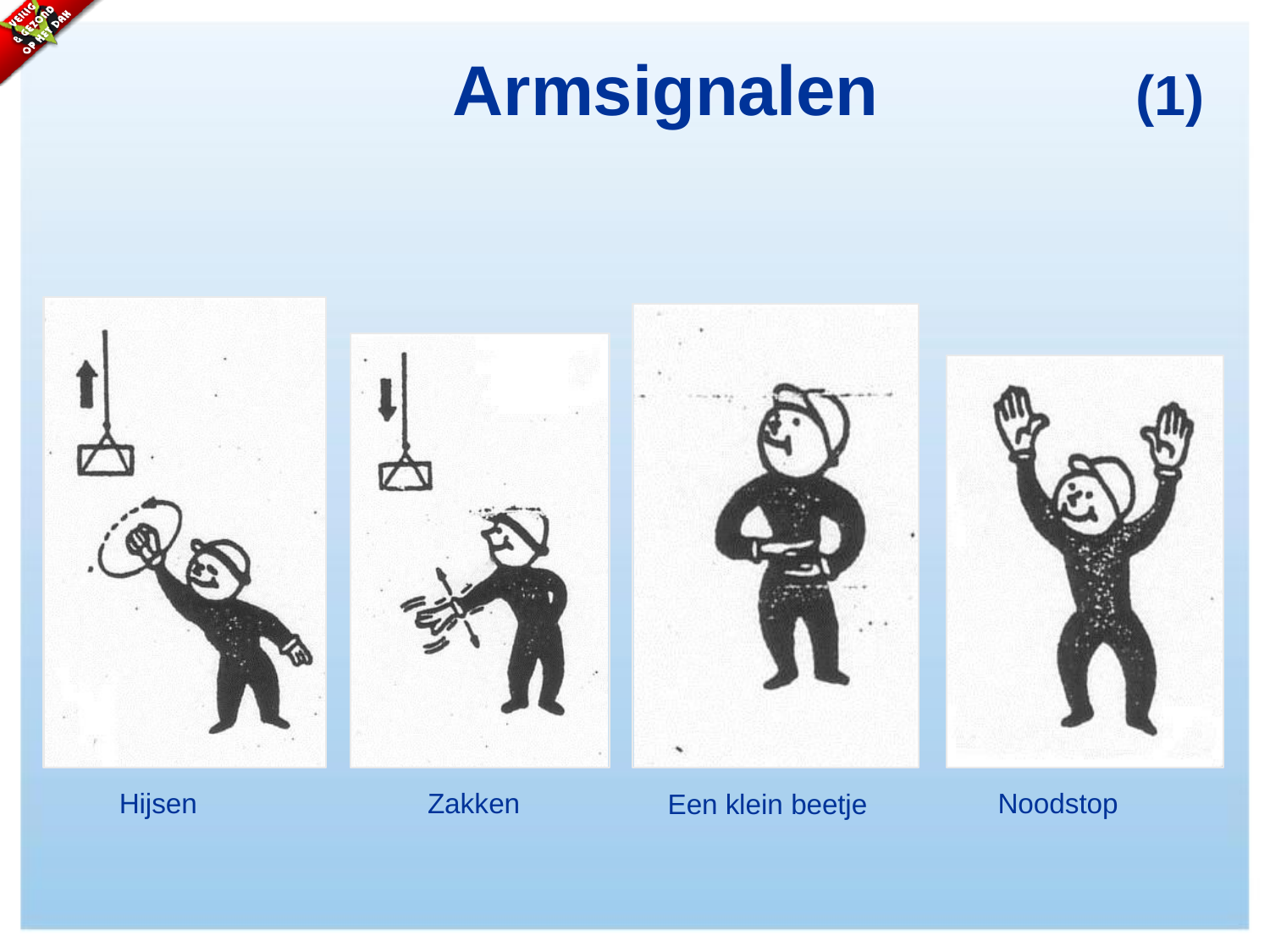

# Armsignalen
(1)

Hijsen
Zakken
Noodstop
Een klein beetje